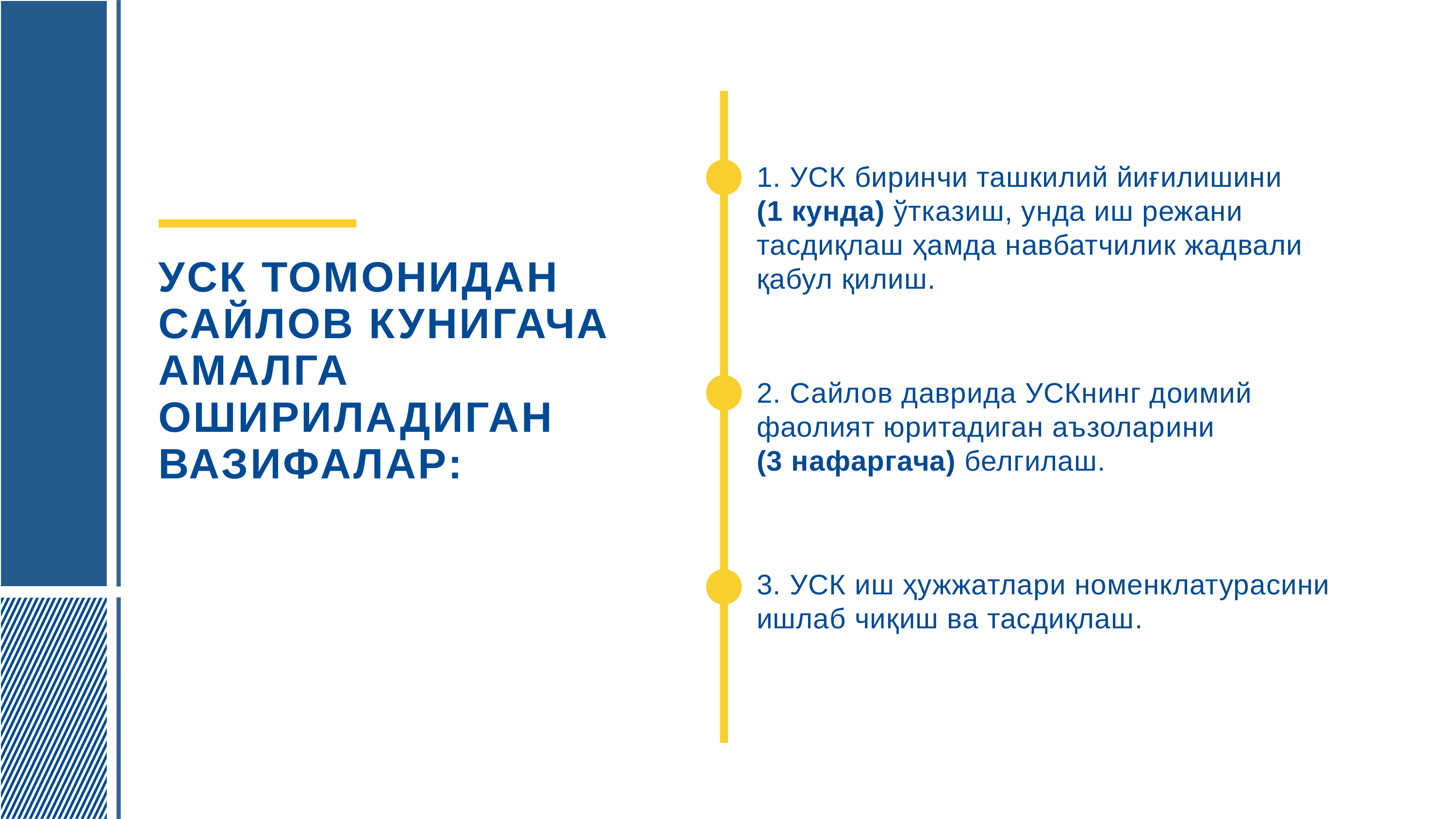

1. УСК биринчи ташкилий йиғилишини
(1 кунда) ўтказиш, унда иш режани тасдиқлаш ҳамда навбатчилик жадвали қабул қилиш.

УСК ТОМОНИДАН САЙЛОВ КУНИГАЧА АМАЛГА ОШИРИЛАДИГАН ВАЗИФАЛАР:
2. Сайлов даврида УСКнинг доимий фаолият юритадиган аъзоларини
(3 нафаргача) белгилаш.

3. УСК иш ҳужжатлари номенклатурасини ишлаб чиқиш ва тасдиқлаш.